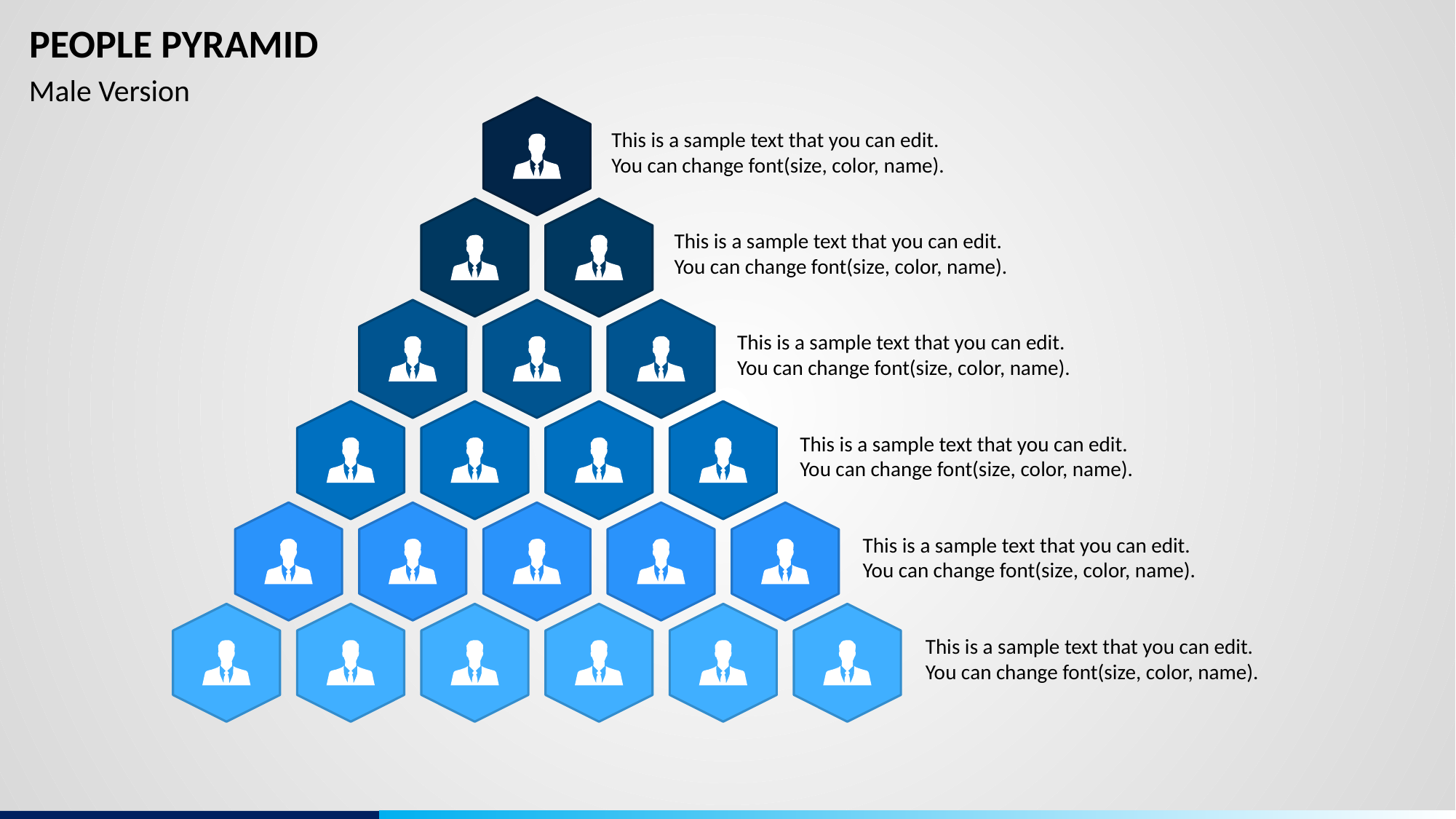

# PEOPLE PYRAMID
Male Version

This is a sample text that you can edit. You can change font(size, color, name).

This is a sample text that you can edit. You can change font(size, color, name).

This is a sample text that you can edit. You can change font(size, color, name).

This is a sample text that you can edit. You can change font(size, color, name).

This is a sample text that you can edit. You can change font(size, color, name).

This is a sample text that you can edit. You can change font(size, color, name).